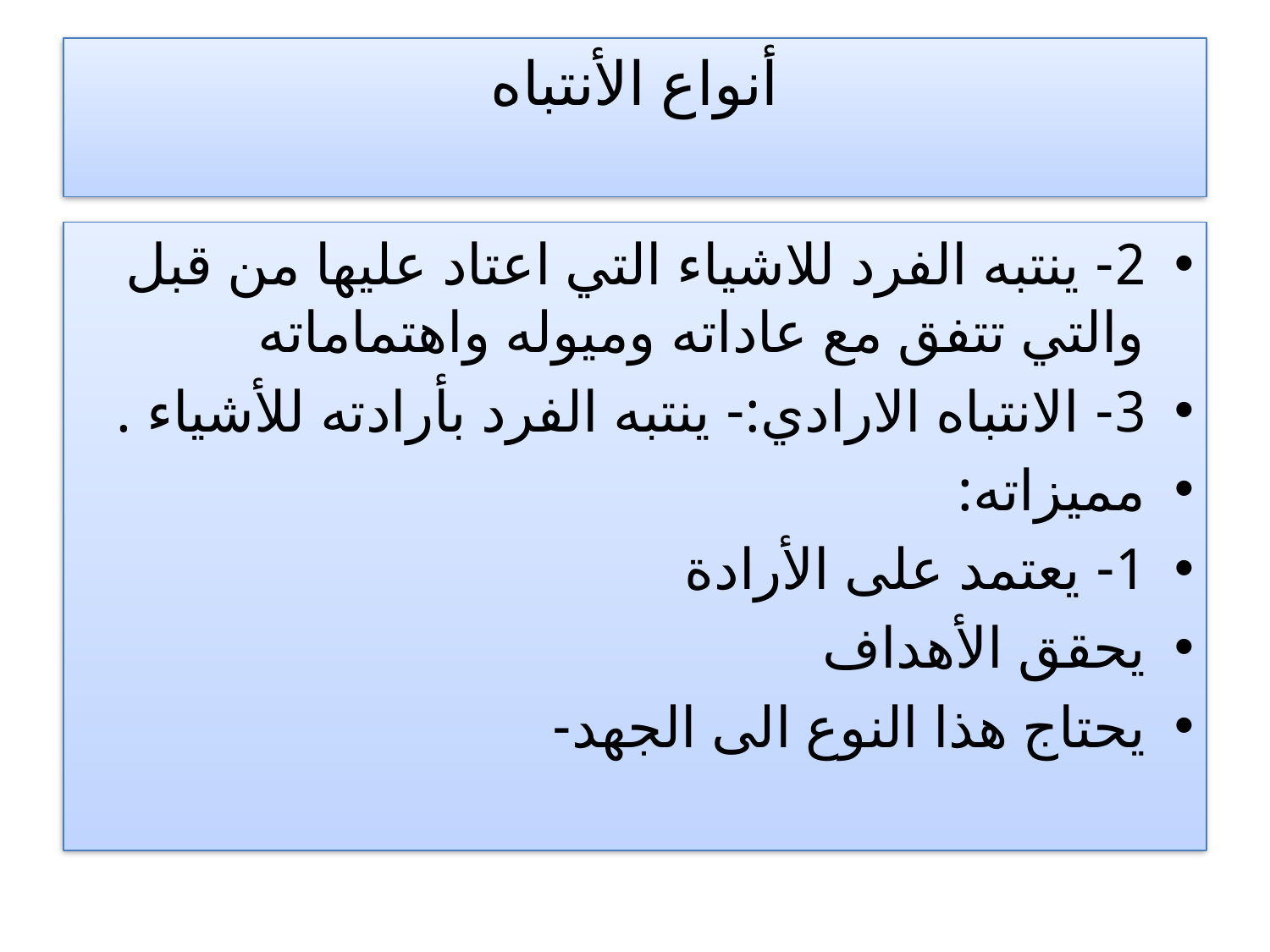

# أنواع الأنتباه
2- ينتبه الفرد للاشياء التي اعتاد عليها من قبل والتي تتفق مع عاداته وميوله واهتماماته
3- الانتباه الارادي:- ينتبه الفرد بأرادته للأشياء .
مميزاته:
1- يعتمد على الأرادة
يحقق الأهداف
يحتاج هذا النوع الى الجهد-